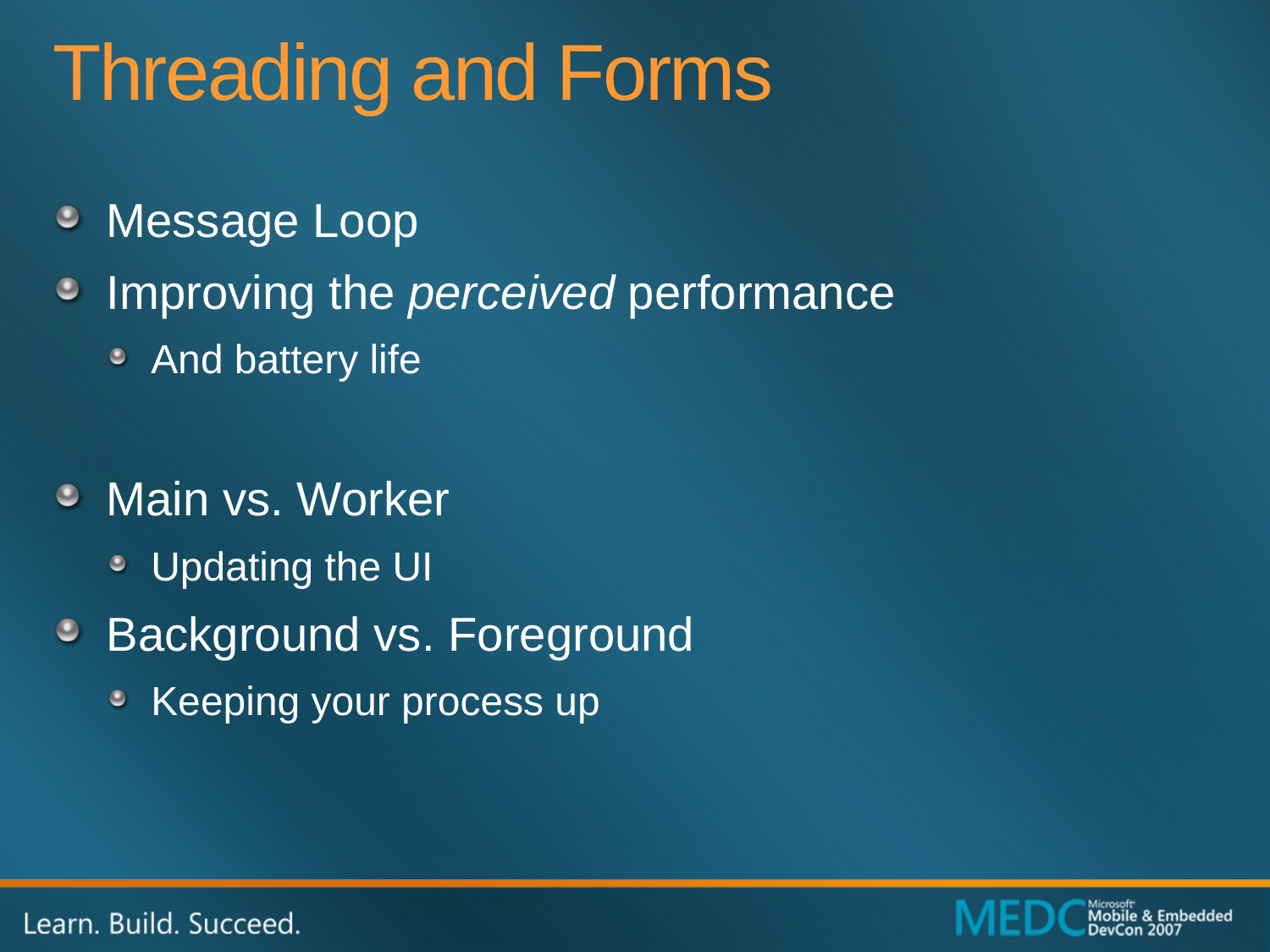

# Threading and Forms
Message Loop
Improving the perceived performance
And battery life

Main vs. Worker
Updating the UI
Background vs. Foreground
Keeping your process up